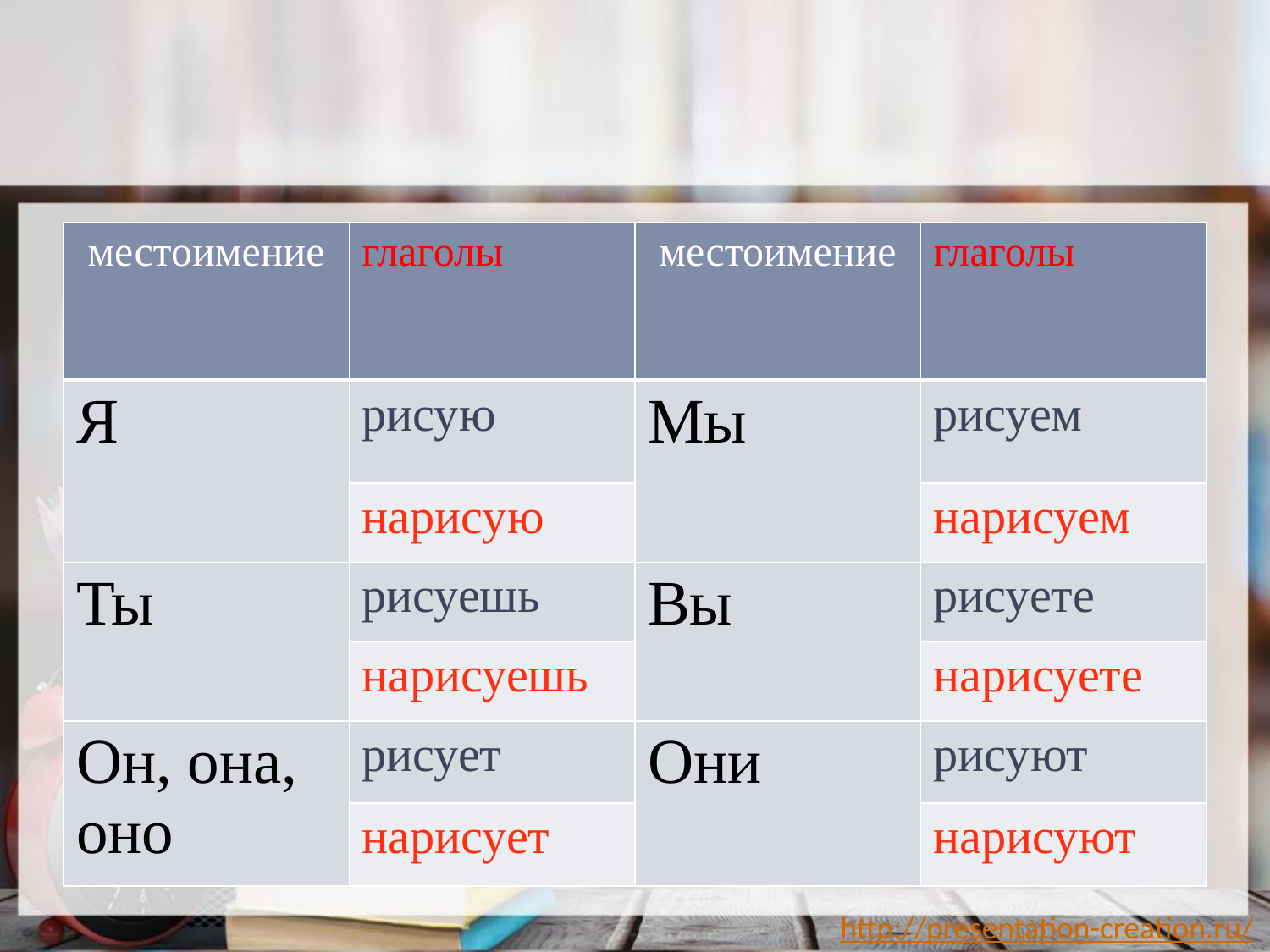

#
| местоимение | глаголы | местоимение | глаголы |
| --- | --- | --- | --- |
| Я | рисую | Мы | рисуем |
|  | нарисую |  | нарисуем |
| Ты | рисуешь | Вы | рисуете |
|  | нарисуешь |  | нарисуете |
| Он, она, оно | рисует | Они | рисуют |
|  | нарисует |  | нарисуют |